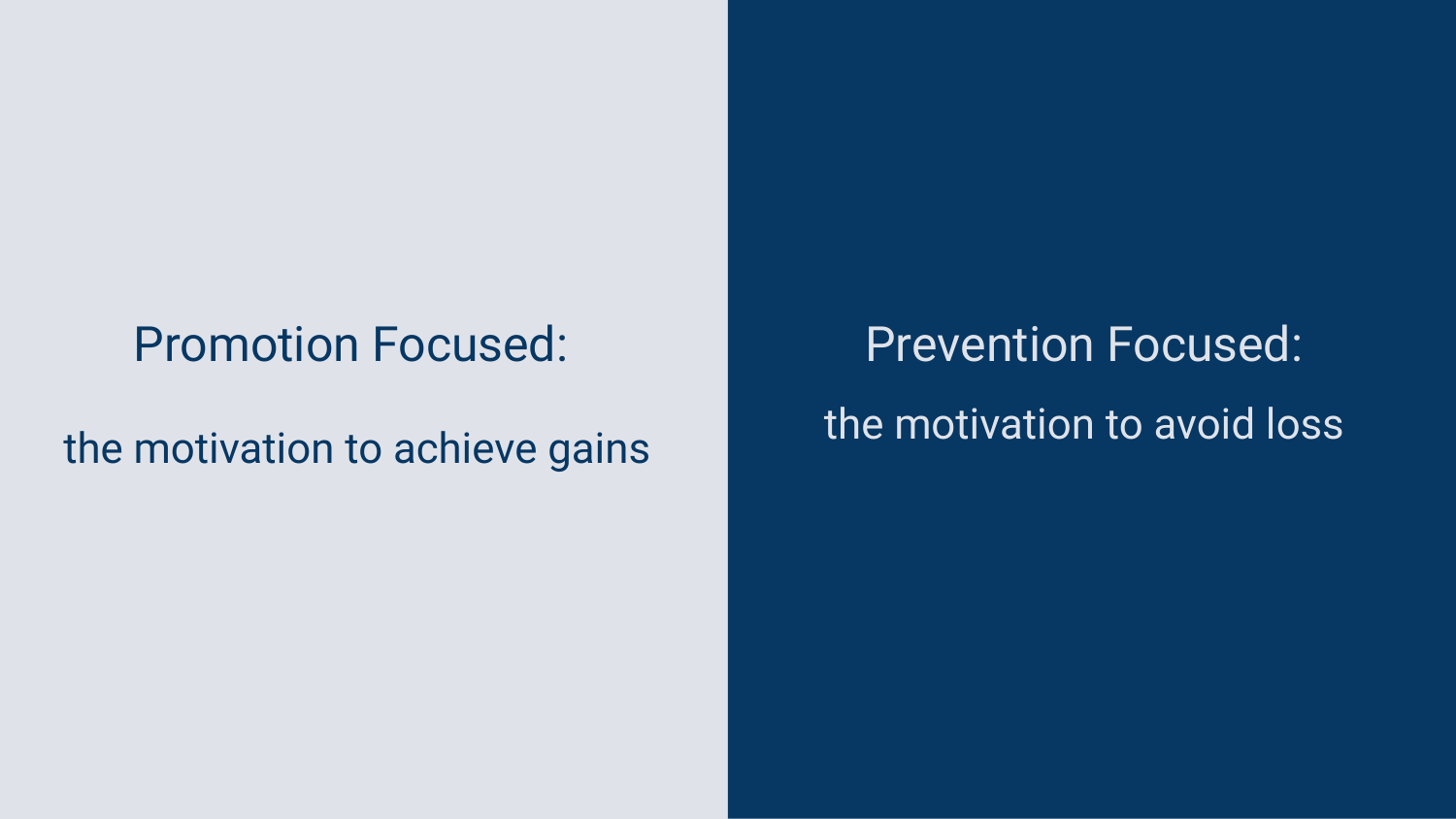

Promotion Focused:

the motivation to achieve gains

Prevention Focused:

the motivation to avoid loss